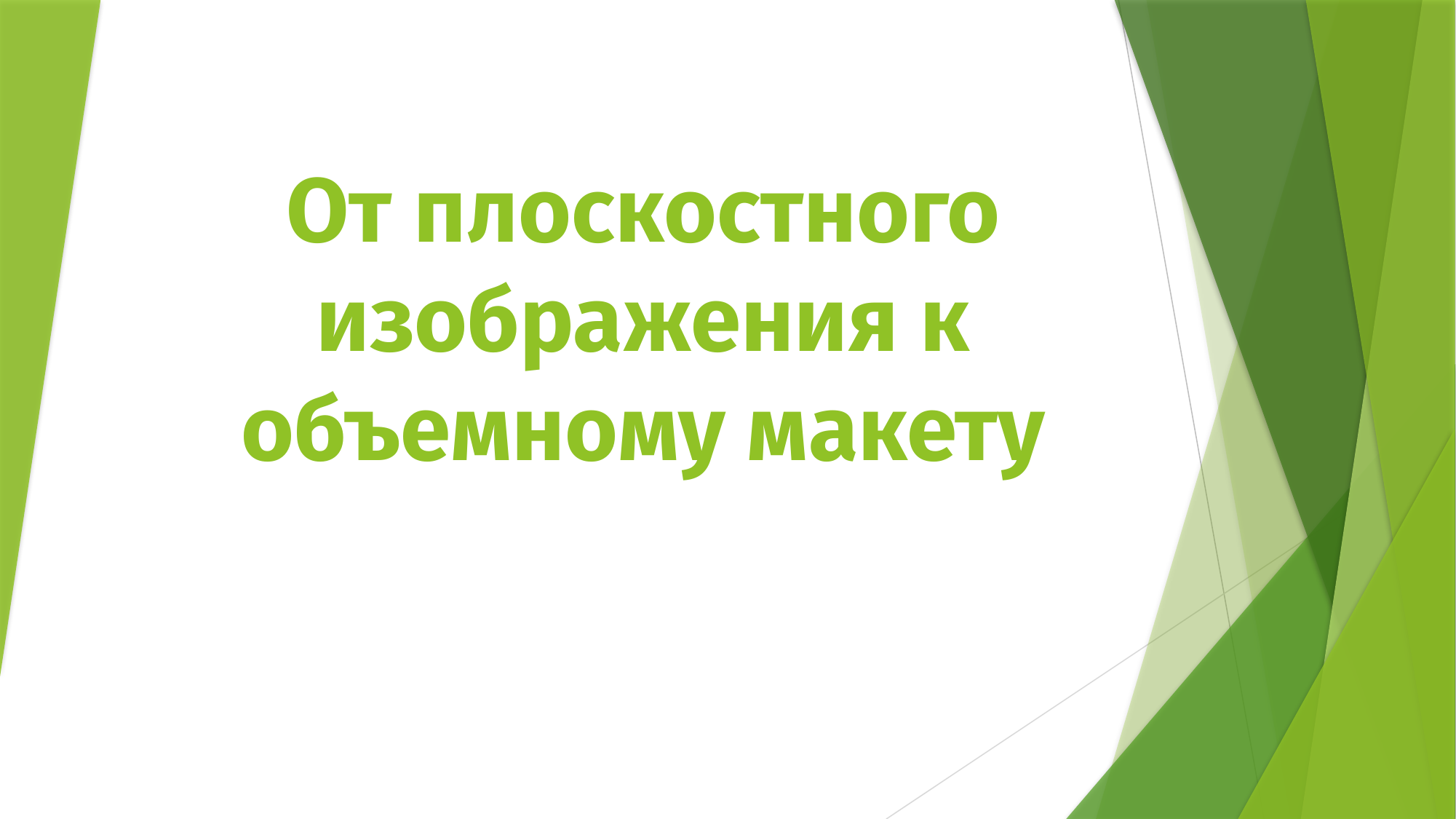

# От плоскостного изображения к объемному макету